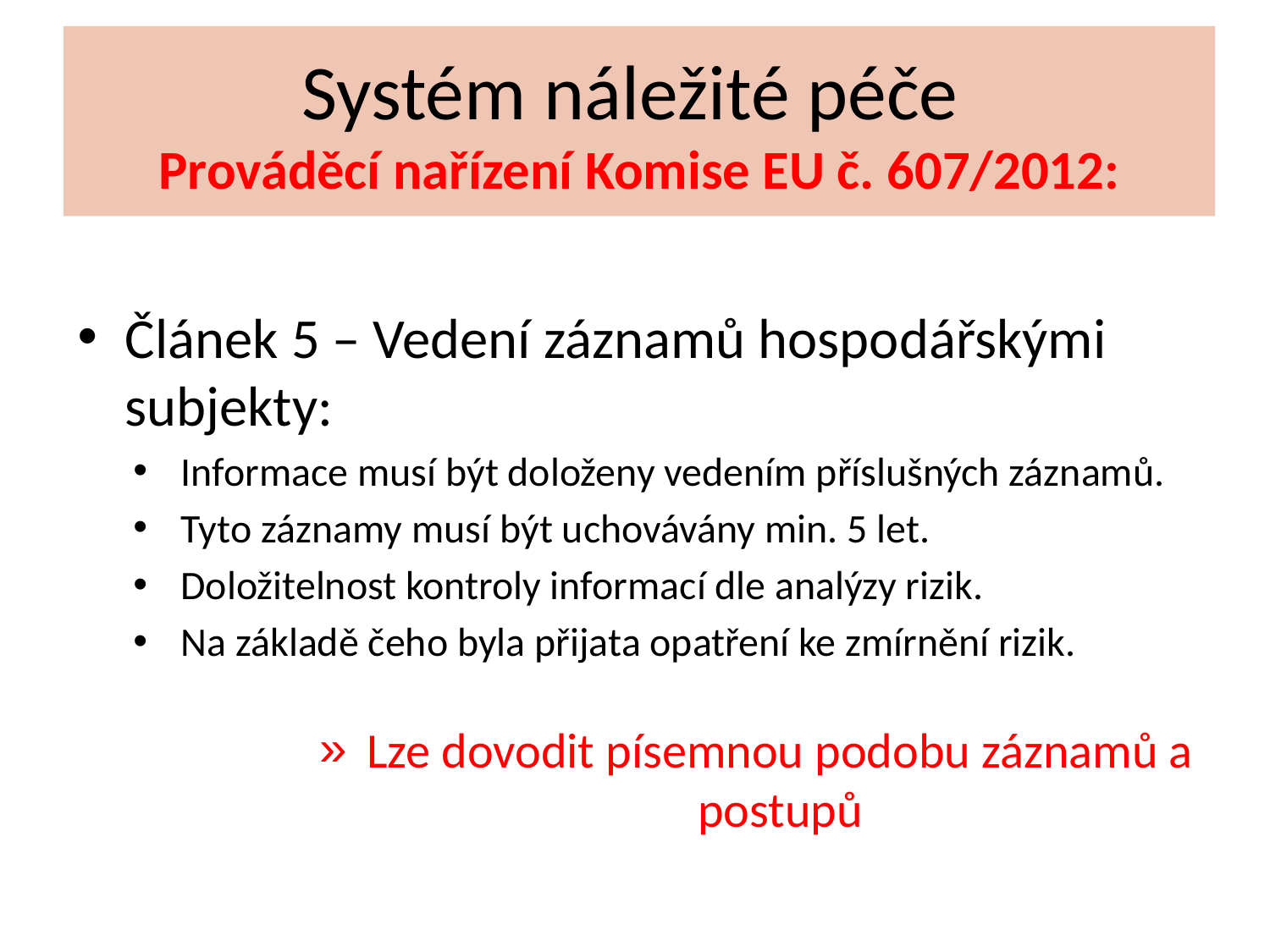

# Systém náležité péče Prováděcí nařízení Komise EU č. 607/2012:

Článek 5 – Vedení záznamů hospodářskými subjekty:
Informace musí být doloženy vedením příslušných záznamů.
Tyto záznamy musí být uchovávány min. 5 let.
Doložitelnost kontroly informací dle analýzy rizik.
Na základě čeho byla přijata opatření ke zmírnění rizik.

Lze dovodit písemnou podobu záznamů a postupů